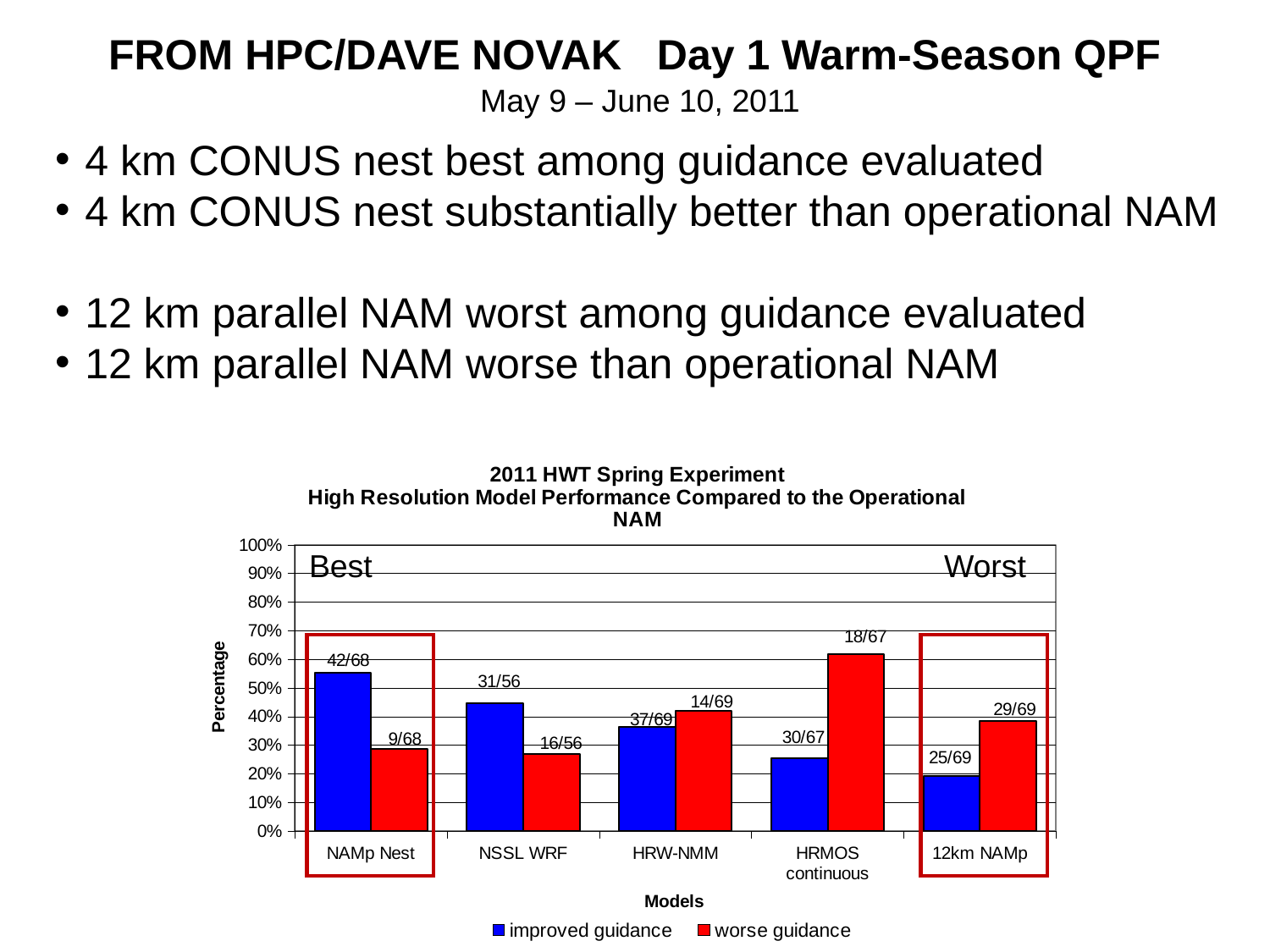

FROM HPC/DAVE NOVAK   Day 1 Warm-Season QPF
May 9 – June 10, 2011
4 km CONUS nest best among guidance evaluated
4 km CONUS nest substantially better than operational NAM

12 km parallel NAM worst among guidance evaluated
12 km parallel NAM worse than operational NAM

### Chart: 2011 HWT Spring Experiment
High Resolution Model Performance Compared to the Operational NAM

| Category |  |  |
|---|---|---|
| NAMp Nest | 0.554 | 0.2860000000000003 |
| NSSL WRF | 0.448 | 0.269 |
| HRW-NMM | 0.3630000000000003 | 0.4200000000000003 |
| HRMOS continuous | 0.254 | 0.6190000000000018 |
| 12km NAMp | 0.193 | 0.386000000000001 |
Best
Worst